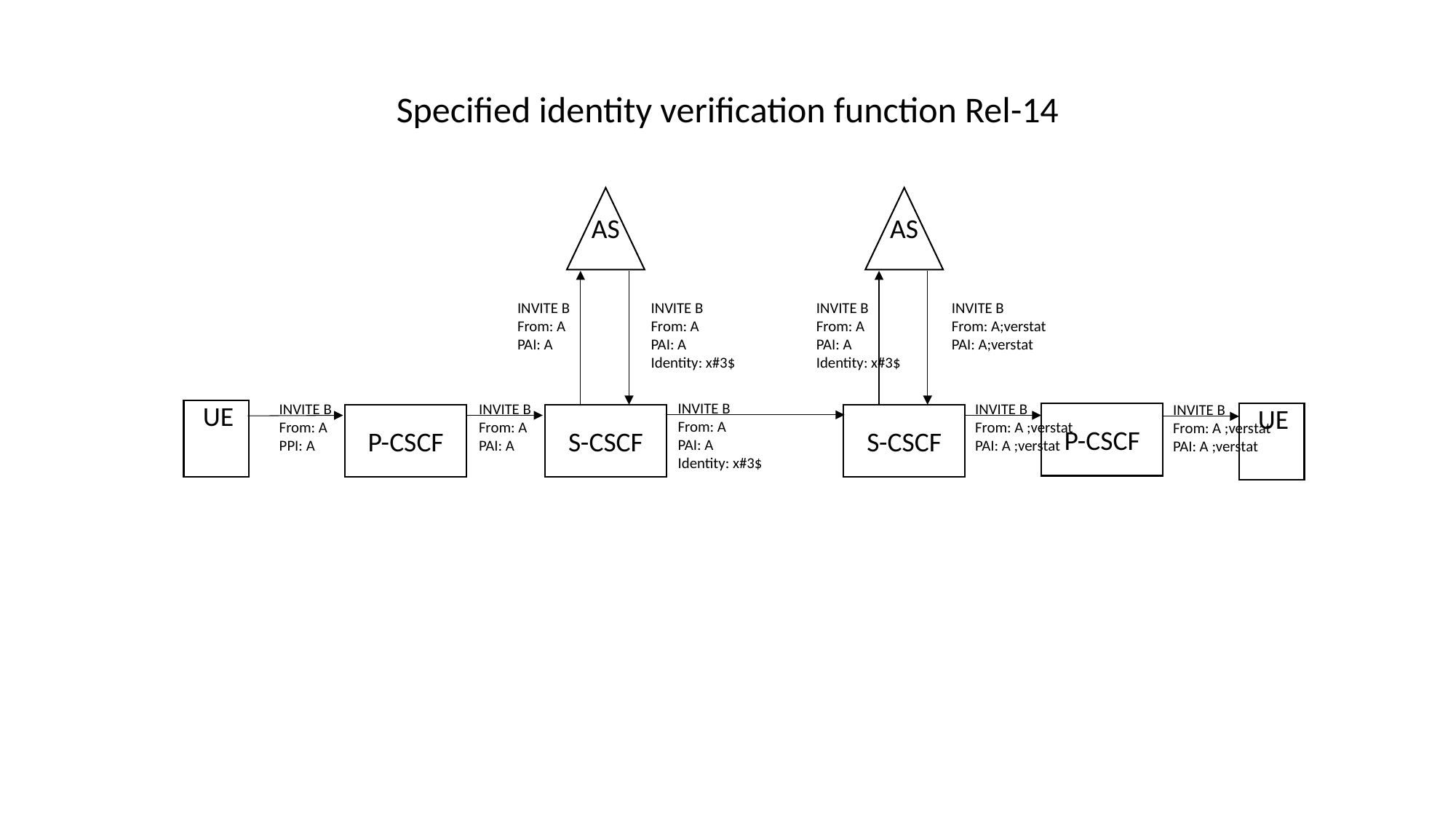

Specified identity verification function Rel-14

AS

AS
INVITE B
From: A
PAI: A
INVITE B
From: A
PAI: A
Identity: x#3$
INVITE B
From: A
PAI: A
Identity: x#3$

INVITE B
From: A;verstat
PAI: A;verstat
INVITE B
From: A
PAI: A
Identity: x#3$
UE
UE

INVITE B
From: A
PPI: A
INVITE B
From: A
PAI: A
INVITE B
From: A ;verstat
PAI: A ;verstat
INVITE B
From: A ;verstat
PAI: A ;verstat
P-CSCF
P-CSCF
S-CSCF
S-CSCF